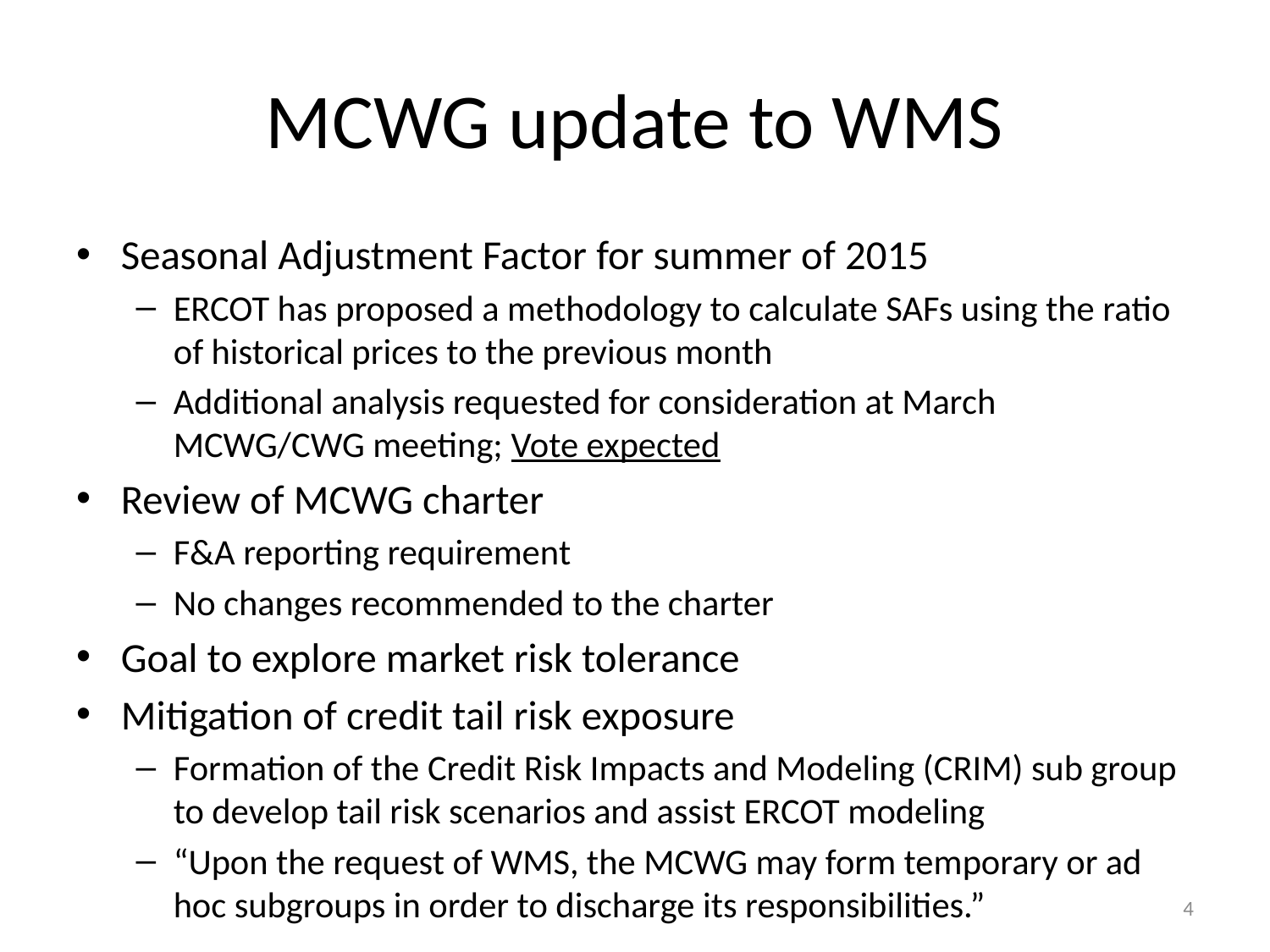

# MCWG update to WMS
Seasonal Adjustment Factor for summer of 2015
ERCOT has proposed a methodology to calculate SAFs using the ratio of historical prices to the previous month
Additional analysis requested for consideration at March MCWG/CWG meeting; Vote expected
Review of MCWG charter
F&A reporting requirement
No changes recommended to the charter
Goal to explore market risk tolerance
Mitigation of credit tail risk exposure
Formation of the Credit Risk Impacts and Modeling (CRIM) sub group to develop tail risk scenarios and assist ERCOT modeling
“Upon the request of WMS, the MCWG may form temporary or ad hoc subgroups in order to discharge its responsibilities.”

4